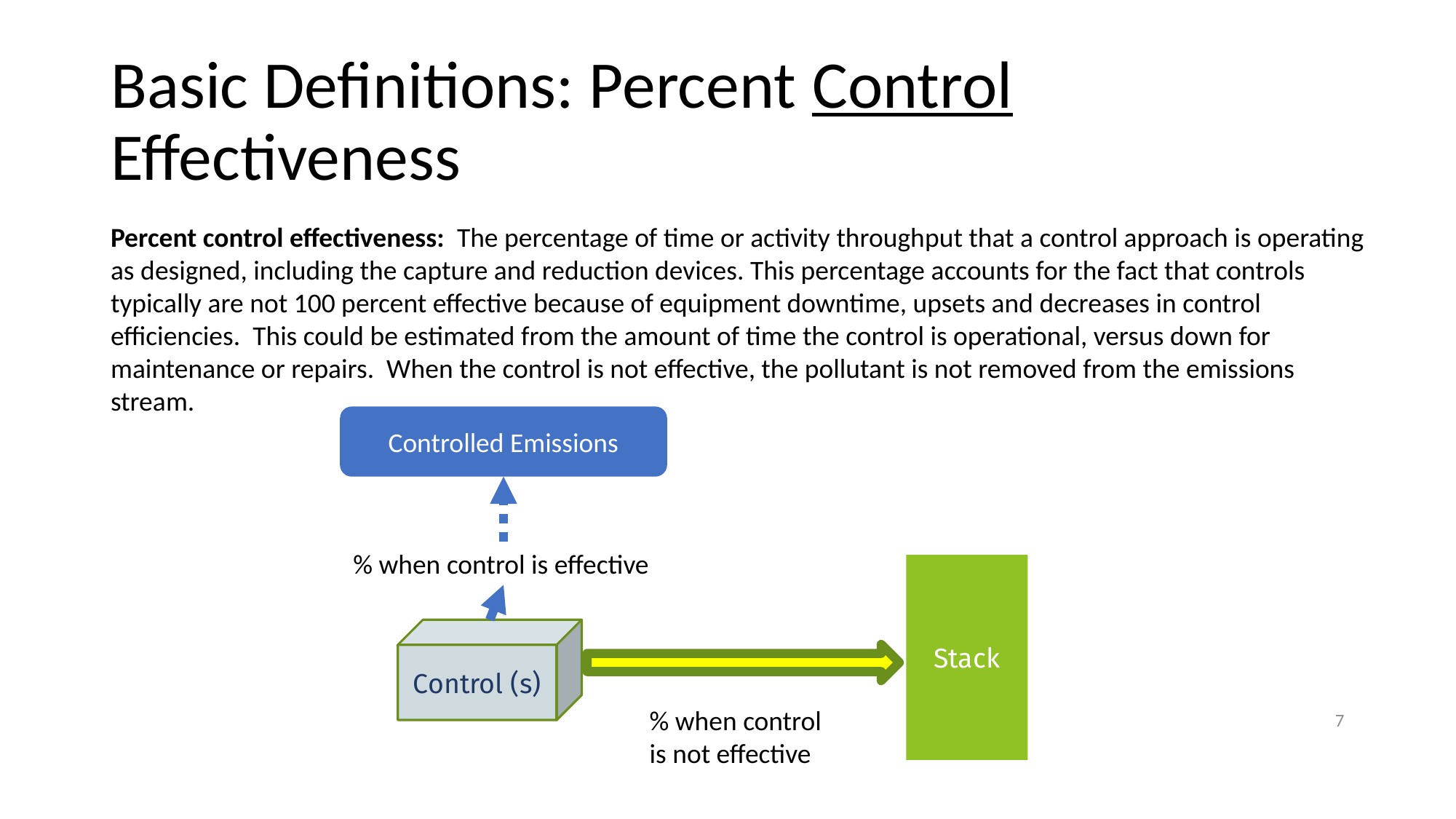

# Basic Definitions: Percent Control Effectiveness
Percent control effectiveness:  The percentage of time or activity throughput that a control approach is operating as designed, including the capture and reduction devices. This percentage accounts for the fact that controls typically are not 100 percent effective because of equipment downtime, upsets and decreases in control efficiencies.  This could be estimated from the amount of time the control is operational, versus down for maintenance or repairs.  When the control is not effective, the pollutant is not removed from the emissions stream.
Controlled Emissions
% when control is effective
Stack
Control (s)

7
% when control is not effective